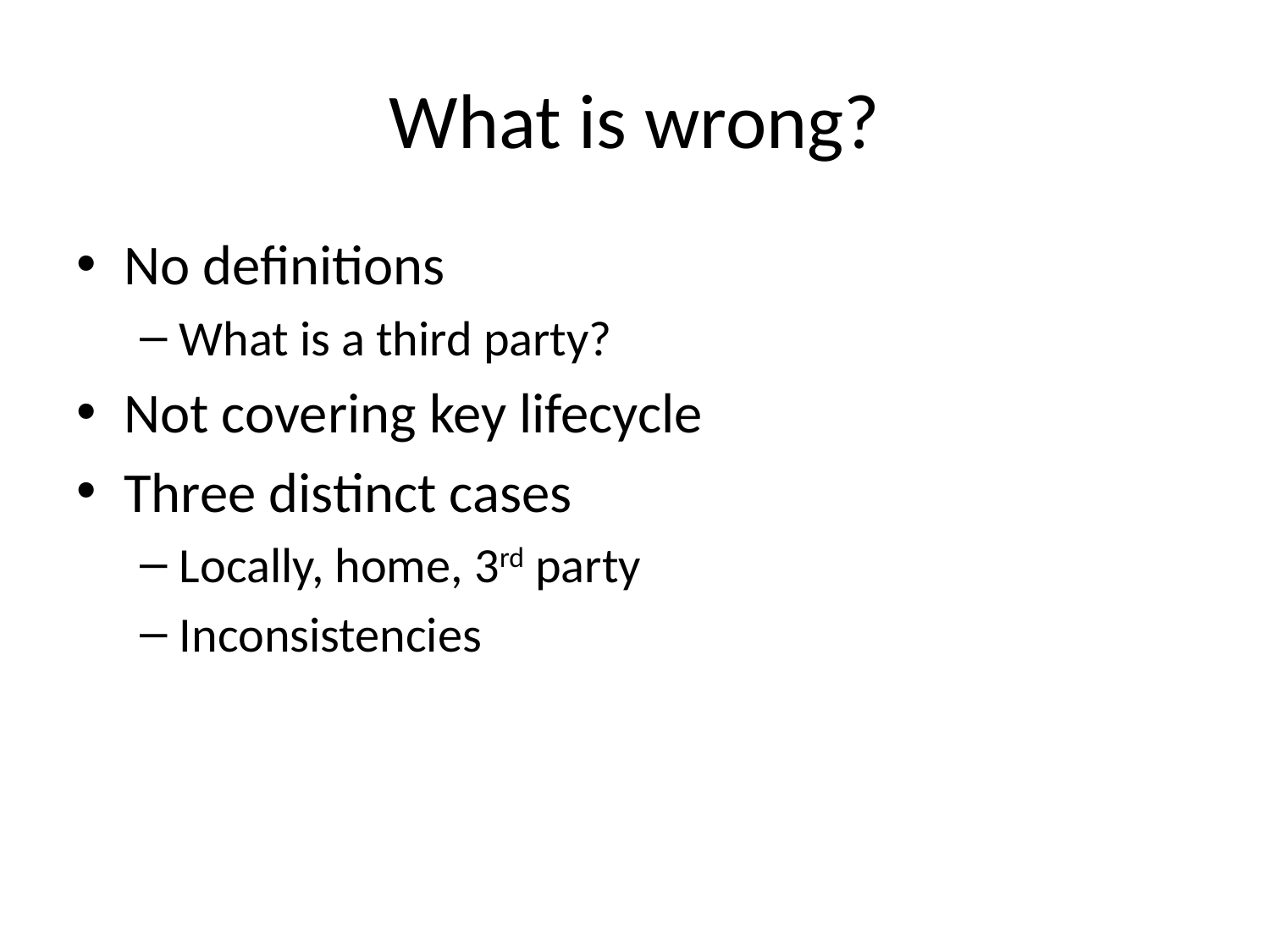

# What is wrong?
No definitions
What is a third party?
Not covering key lifecycle
Three distinct cases
Locally, home, 3rd party
Inconsistencies